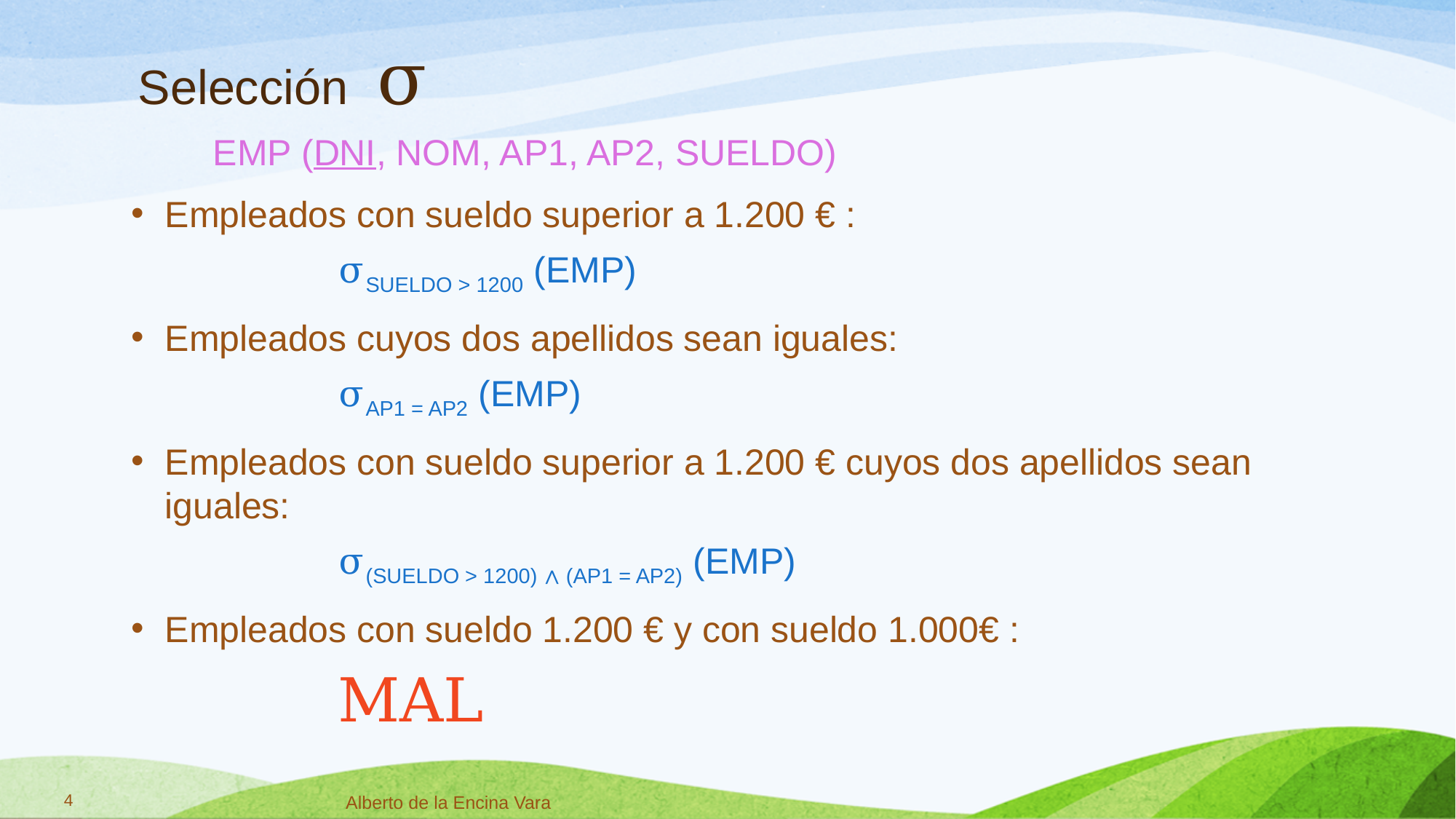

# Selección  σ
	EMP (DNI, NOM, AP1, AP2, SUELDO)
Empleados con sueldo superior a 1.200 € :
		σSUELDO > 1200 (EMP)
Empleados cuyos dos apellidos sean iguales:
		σAP1 = AP2 (EMP)
Empleados con sueldo superior a 1.200 € cuyos dos apellidos sean iguales:
		σ(SUELDO > 1200) ∧ (AP1 = AP2) (EMP)
Empleados con sueldo 1.200 € y con sueldo 1.000€ :
		MAL
4
Alberto de la Encina Vara